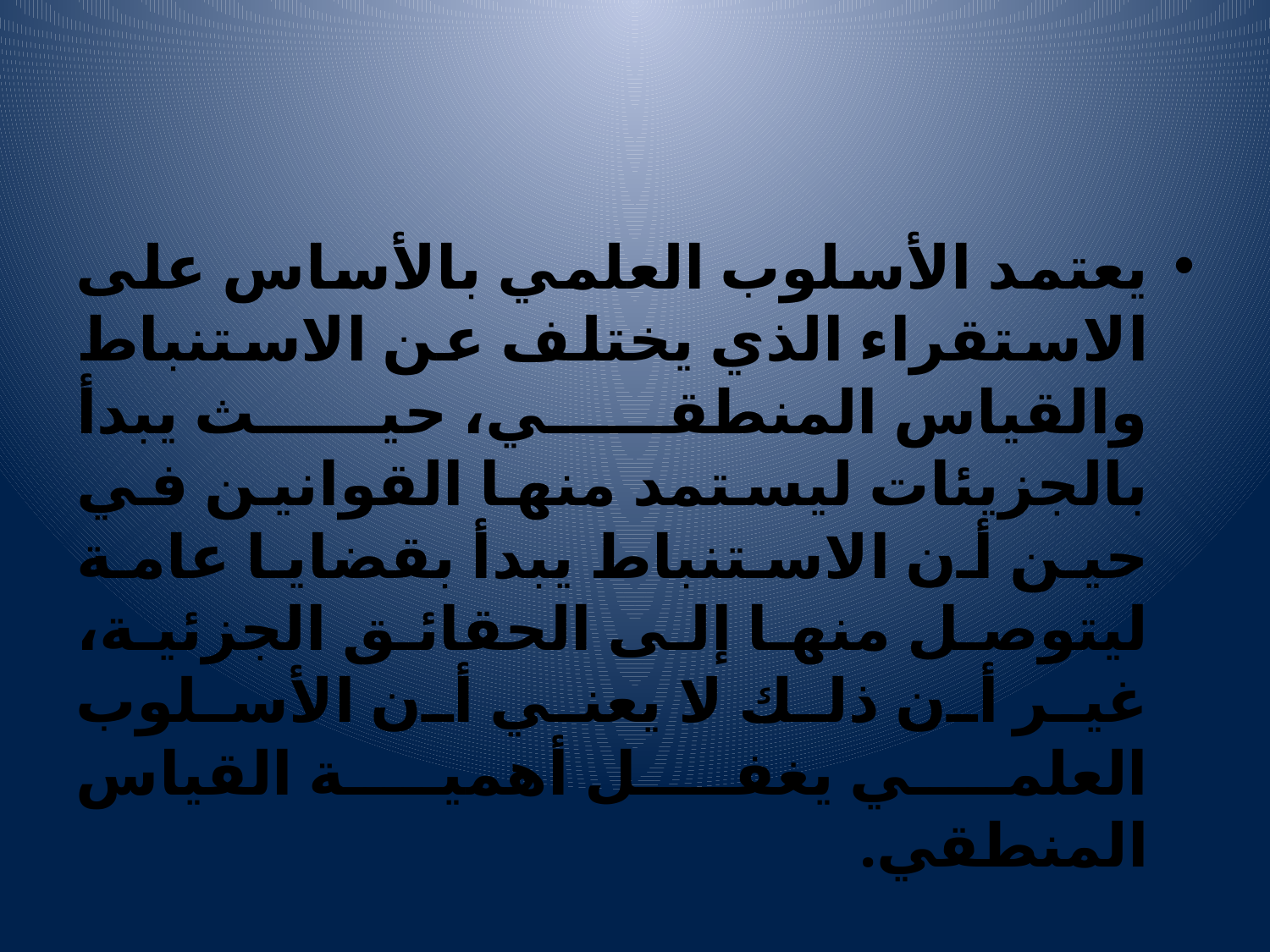

#
يعتمد الأسلوب العلمي بالأساس على الاستقراء الذي يختلف عن الاستنباط والقياس المنطقي، حيث يبدأ بالجزيئات ليستمد منها القوانين في حين أن الاستنباط يبدأ بقضايا عامة ليتوصل منها إلى الحقائق الجزئية، غير أن ذلك لا يعني أن الأسلوب العلمي يغفل أهمية القياس المنطقي.